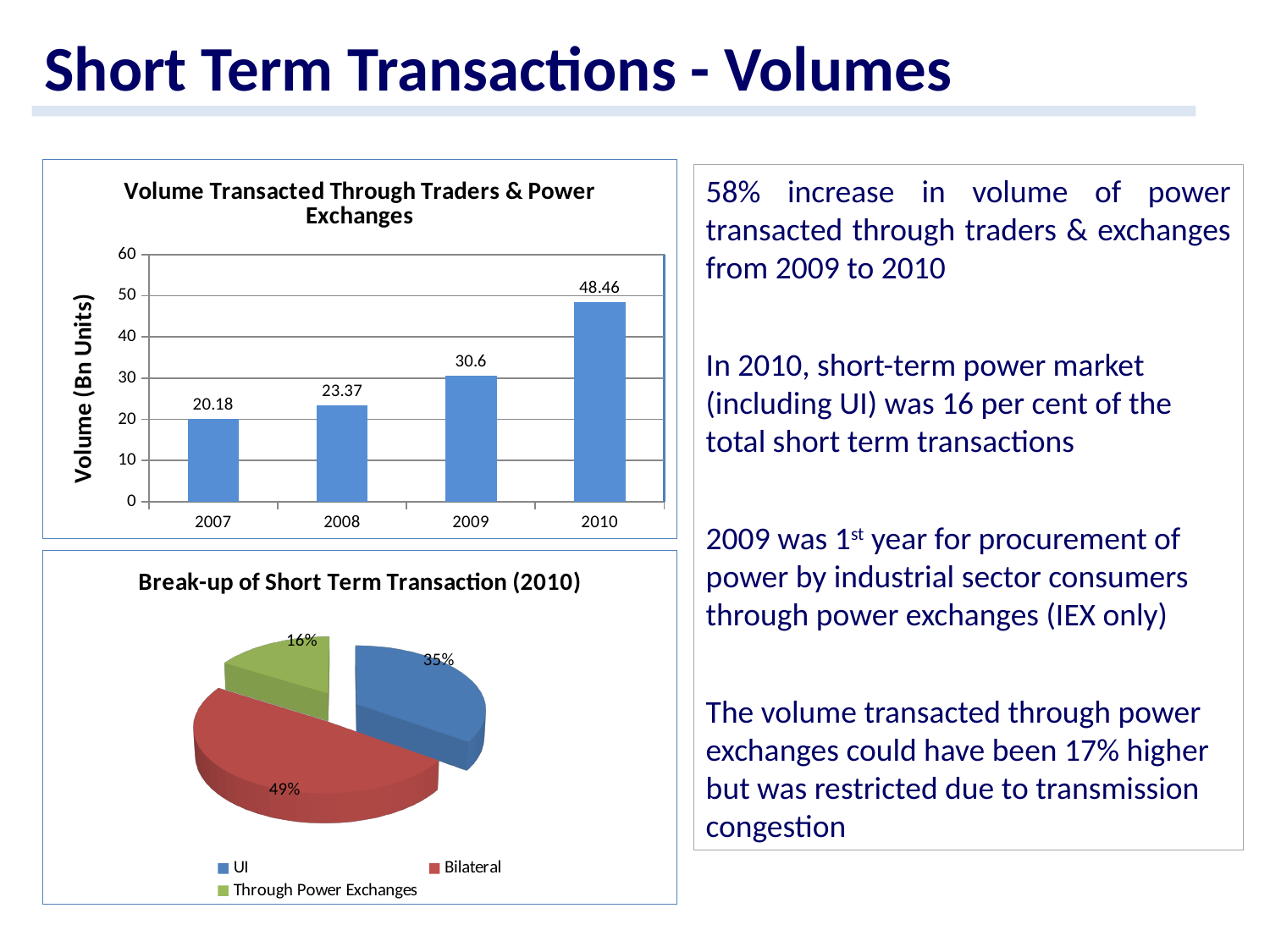

Short Term Transactions - Volumes

### Chart: Volume Transacted Through Traders & Power Exchanges

| Category | Volume (Bn units) |
|---|---|
| 2007 | 20.18 |
| 2008 | 23.37 |
| 2009 | 30.6 |
| 2010 | 48.46 |
58% increase in volume of power transacted through traders & exchanges from 2009 to 2010

In 2010, short-term power market (including UI) was 16 per cent of the total short term transactions

2009 was 1st year for procurement of power by industrial sector consumers through power exchanges (IEX only)

The volume transacted through power exchanges could have been 17% higher but was restricted due to transmission congestion

[unsupported chart]